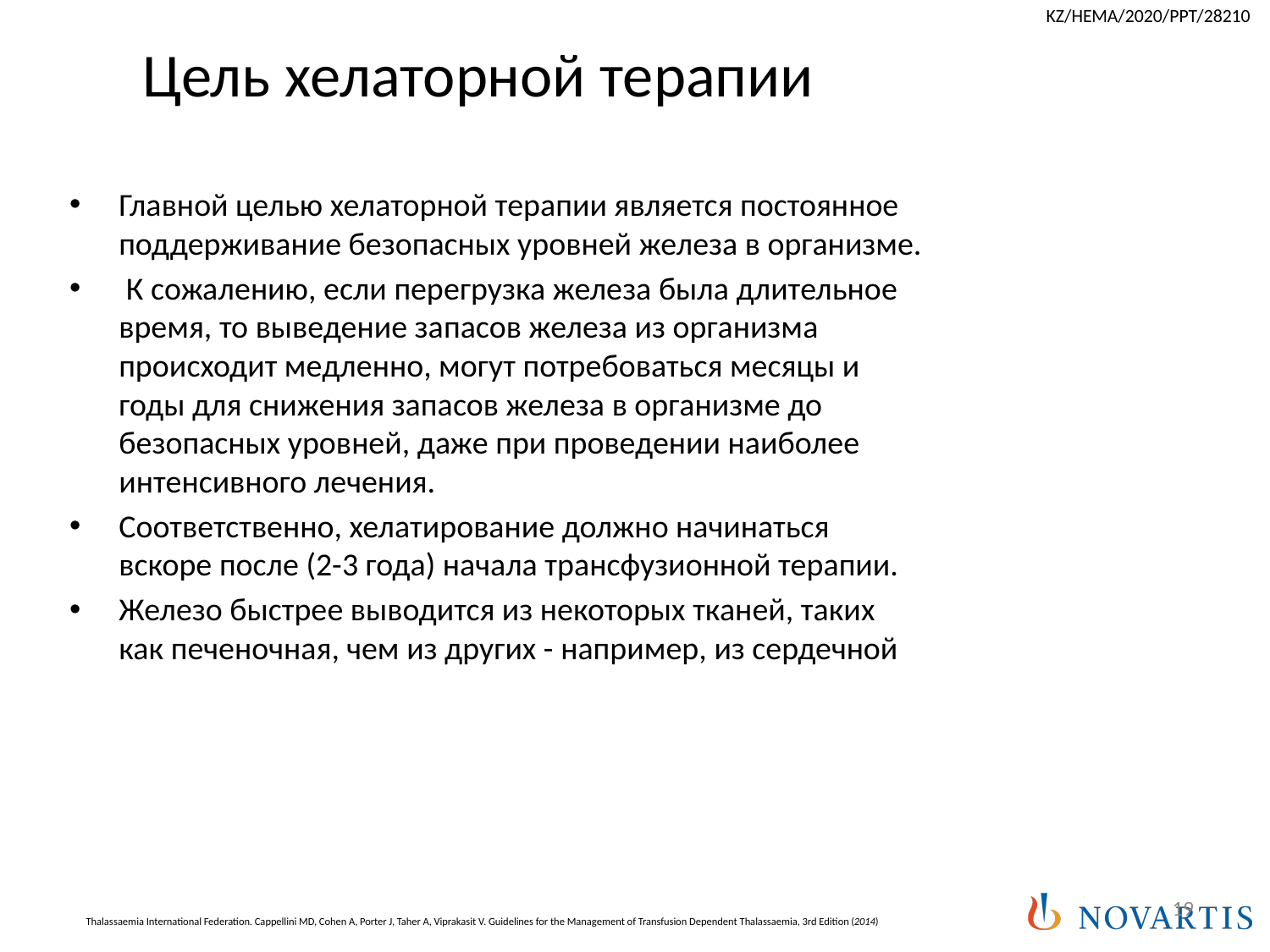

# Цель хелаторной терапии
Главной целью хелаторной терапии является постоянное поддерживание безопасных уровней железа в организме.
 К сожалению, если перегрузка железа была длительное время, то выведение запасов железа из организма происходит медленно, могут потребоваться месяцы и годы для снижения запасов железа в организме до безопасных уровней, даже при проведении наиболее интенсивного лечения.
Соответственно, хелатирование должно начинаться вскоре после (2-3 года) начала трансфузионной терапии.
Железо быстрее выводится из некоторых тканей, таких как печеночная, чем из других - например, из сердечной

19
Thalassaemia International Federation. Cappellini MD, Cohen A, Porter J, Taher A, Viprakasit V. Guidelines for the Management of Transfusion Dependent Thalassaemia, 3rd Edition (2014)